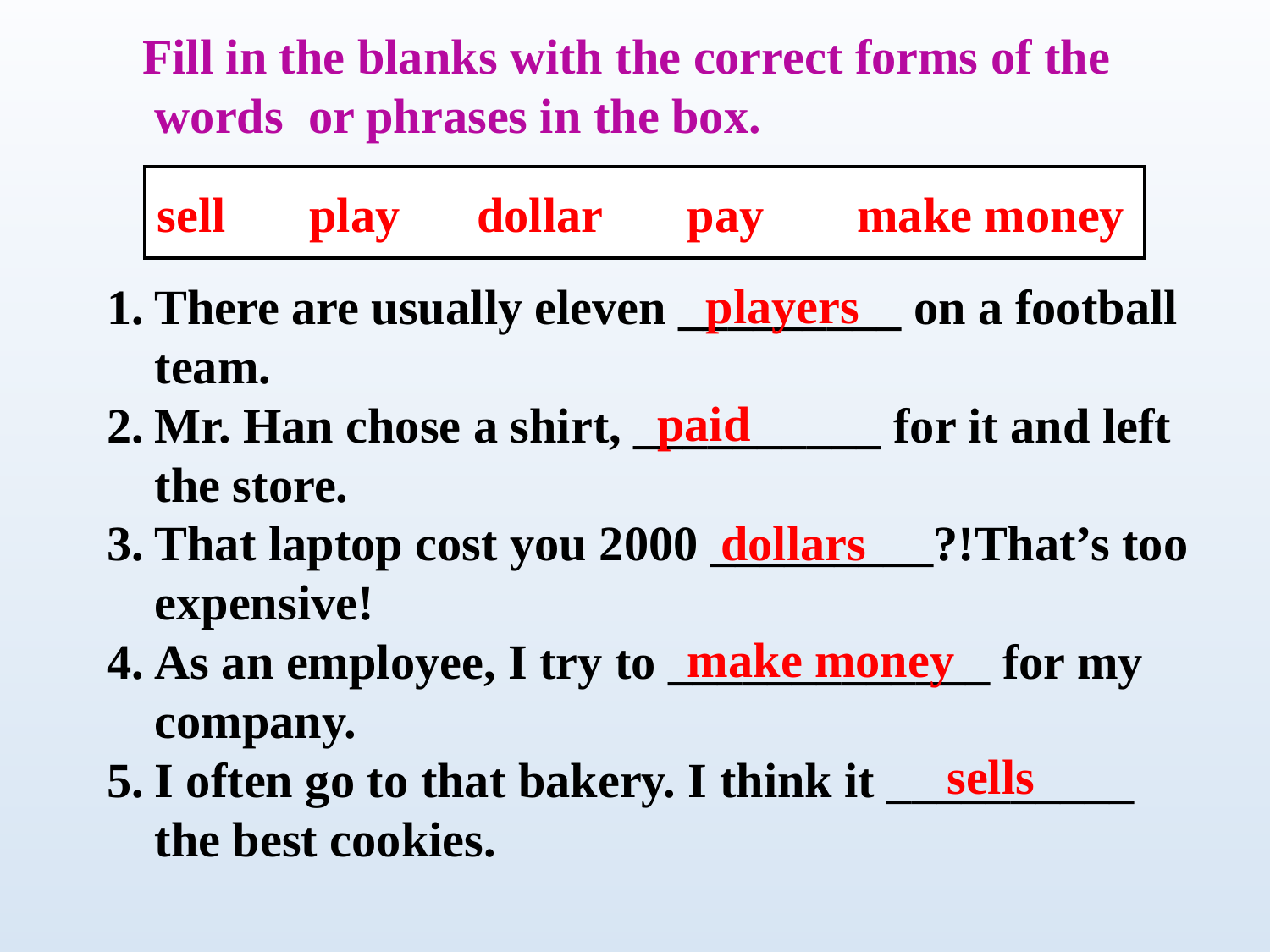

Fill in the blanks with the correct forms of the
    words  or phrases in the box.
|  |
| --- |
sell
 play
dollar
pay
make money

players
There are usually eleven _________ on a football team.
Mr. Han chose a shirt, __________ for it and left the store.
That laptop cost you 2000 _________?!That’s too expensive!
As an employee, I try to _____________ for my company.
I often go to that bakery. I think it __________ the best cookies.
paid
dollars
make money
sells